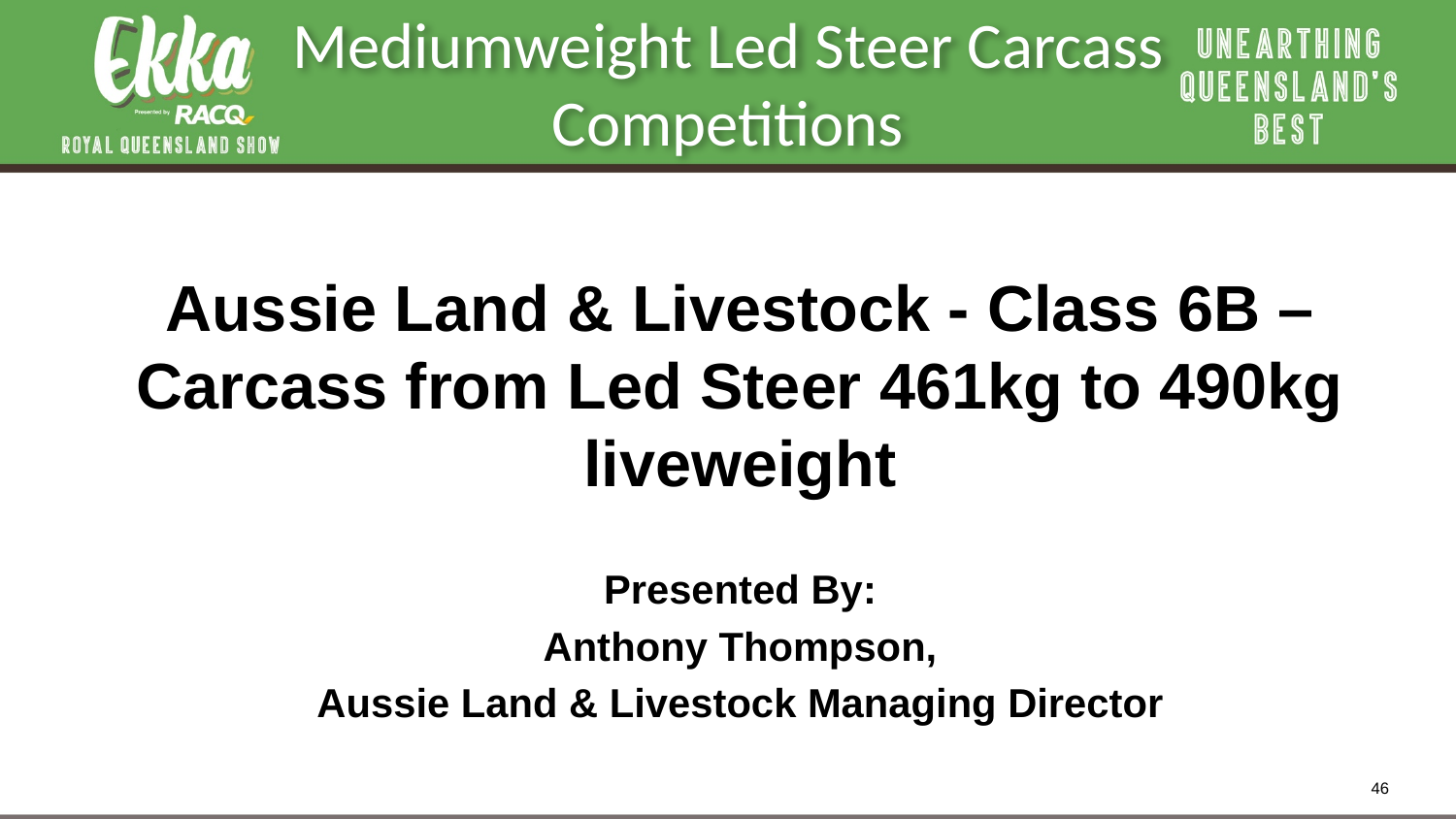

Mediumweight Led Steer Carcass Competitions

Aussie Land & Livestock - Class 6B – Carcass from Led Steer 461kg to 490kg liveweight

Presented By:
Anthony Thompson,
Aussie Land & Livestock Managing Director
46